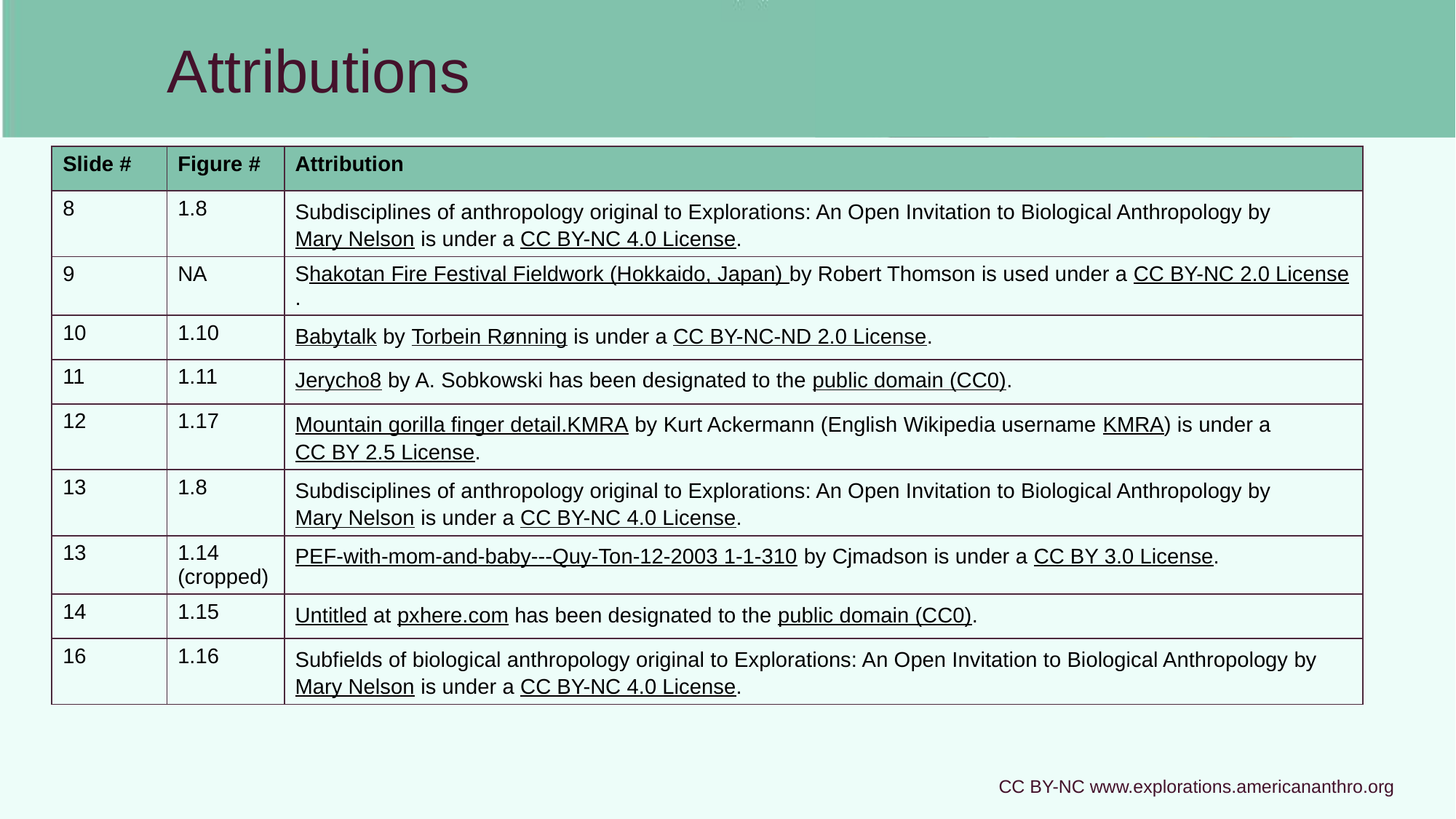

# Attributions
| Slide # | Figure # | Attribution |
| --- | --- | --- |
| 8 | 1.8 | Subdisciplines of anthropology original to Explorations: An Open Invitation to Biological Anthropology by Mary Nelson is under a CC BY-NC 4.0 License. |
| 9 | NA | Shakotan Fire Festival Fieldwork (Hokkaido, Japan) by Robert Thomson is used under a CC BY-NC 2.0 License. |
| 10 | 1.10 | Babytalk by Torbein Rønning is under a CC BY-NC-ND 2.0 License. |
| 11 | 1.11 | Jerycho8 by A. Sobkowski has been designated to the public domain (CC0). |
| 12 | 1.17 | Mountain gorilla finger detail.KMRA by Kurt Ackermann (English Wikipedia username KMRA) is under a CC BY 2.5 License. |
| 13 | 1.8 | Subdisciplines of anthropology original to Explorations: An Open Invitation to Biological Anthropology by Mary Nelson is under a CC BY-NC 4.0 License. |
| 13 | 1.14 (cropped) | PEF-with-mom-and-baby---Quy-Ton-12-2003 1-1-310 by Cjmadson is under a CC BY 3.0 License. |
| 14 | 1.15 | Untitled at pxhere.com has been designated to the public domain (CC0). |
| 16 | 1.16 | Subfields of biological anthropology original to Explorations: An Open Invitation to Biological Anthropology by Mary Nelson is under a CC BY-NC 4.0 License. |